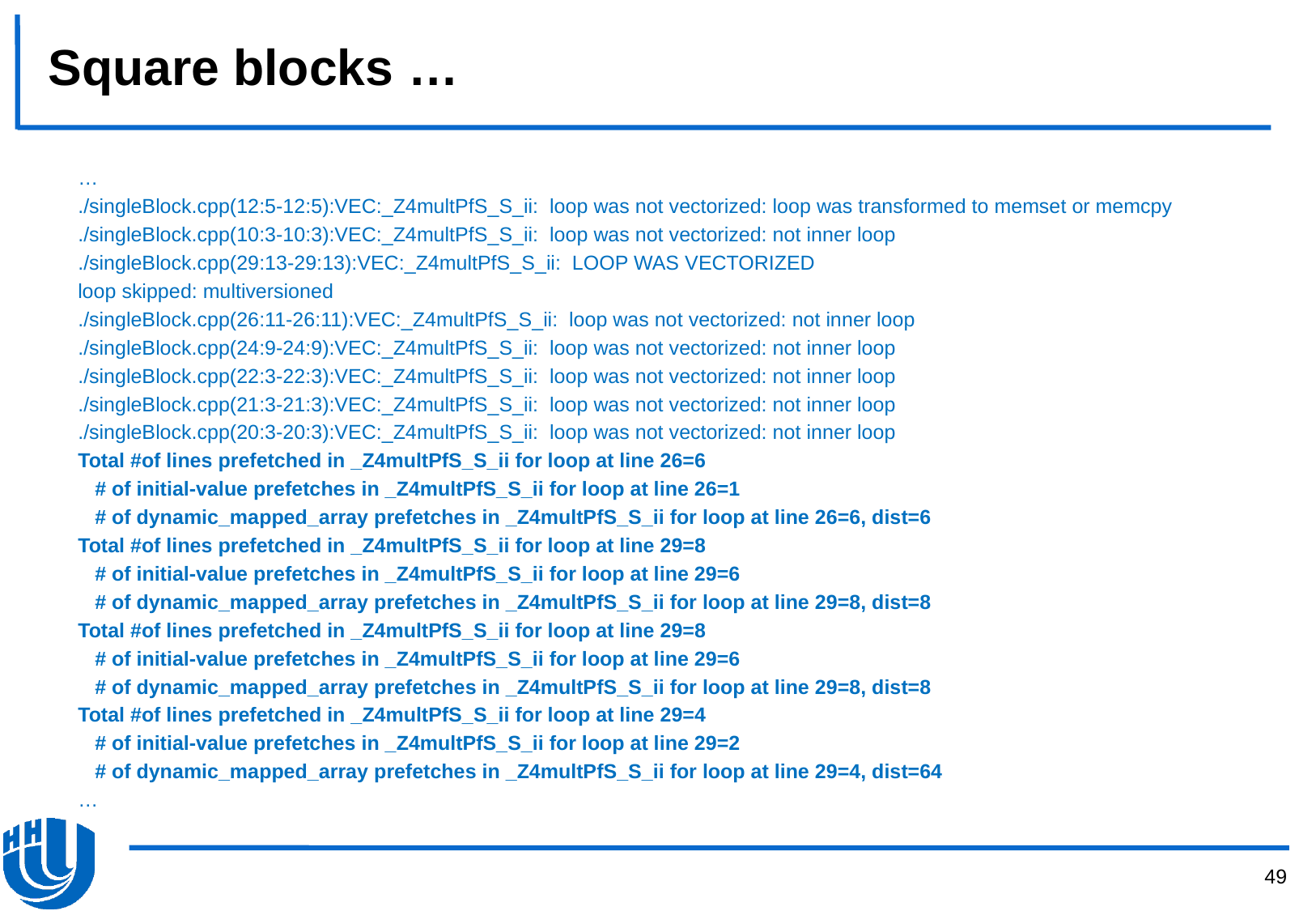

# Square blocks …
…
./singleBlock.cpp(12:5-12:5):VEC:_Z4multPfS_S_ii:  loop was not vectorized: loop was transformed to memset or memcpy
./singleBlock.cpp(10:3-10:3):VEC:_Z4multPfS_S_ii:  loop was not vectorized: not inner loop
./singleBlock.cpp(29:13-29:13):VEC:_Z4multPfS_S_ii:  LOOP WAS VECTORIZED
loop skipped: multiversioned
./singleBlock.cpp(26:11-26:11):VEC:_Z4multPfS_S_ii:  loop was not vectorized: not inner loop
./singleBlock.cpp(24:9-24:9):VEC:_Z4multPfS_S_ii:  loop was not vectorized: not inner loop
./singleBlock.cpp(22:3-22:3):VEC:_Z4multPfS_S_ii:  loop was not vectorized: not inner loop
./singleBlock.cpp(21:3-21:3):VEC:_Z4multPfS_S_ii:  loop was not vectorized: not inner loop
./singleBlock.cpp(20:3-20:3):VEC:_Z4multPfS_S_ii:  loop was not vectorized: not inner loop
Total #of lines prefetched in _Z4multPfS_S_ii for loop at line 26=6
   # of initial-value prefetches in _Z4multPfS_S_ii for loop at line 26=1
   # of dynamic_mapped_array prefetches in _Z4multPfS_S_ii for loop at line 26=6, dist=6
Total #of lines prefetched in _Z4multPfS_S_ii for loop at line 29=8
   # of initial-value prefetches in _Z4multPfS_S_ii for loop at line 29=6
   # of dynamic_mapped_array prefetches in _Z4multPfS_S_ii for loop at line 29=8, dist=8
Total #of lines prefetched in _Z4multPfS_S_ii for loop at line 29=8
   # of initial-value prefetches in _Z4multPfS_S_ii for loop at line 29=6
   # of dynamic_mapped_array prefetches in _Z4multPfS_S_ii for loop at line 29=8, dist=8
Total #of lines prefetched in _Z4multPfS_S_ii for loop at line 29=4
   # of initial-value prefetches in _Z4multPfS_S_ii for loop at line 29=2
   # of dynamic_mapped_array prefetches in _Z4multPfS_S_ii for loop at line 29=4, dist=64
…